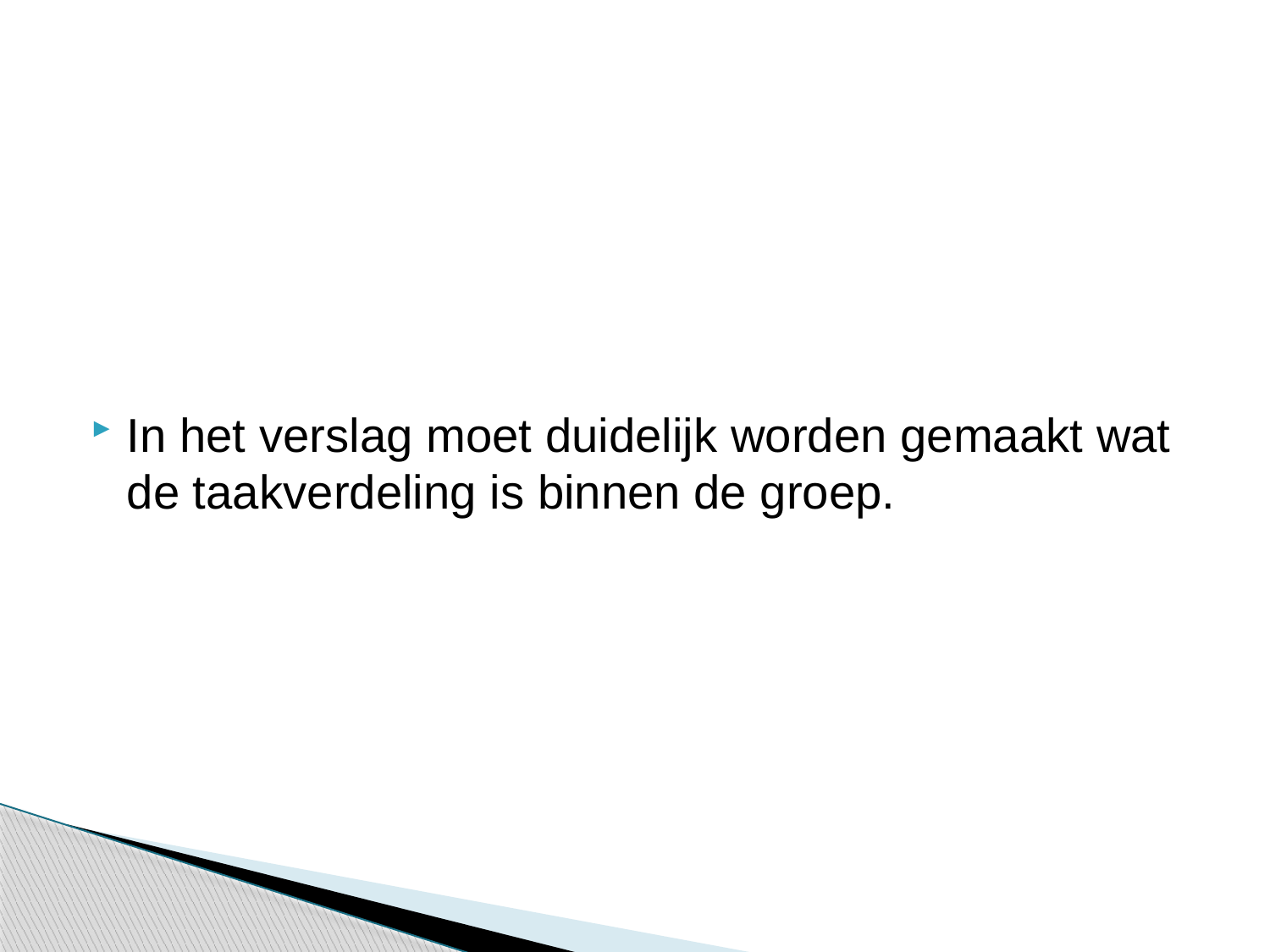

#

In het verslag moet duidelijk worden gemaakt wat de taakverdeling is binnen de groep.